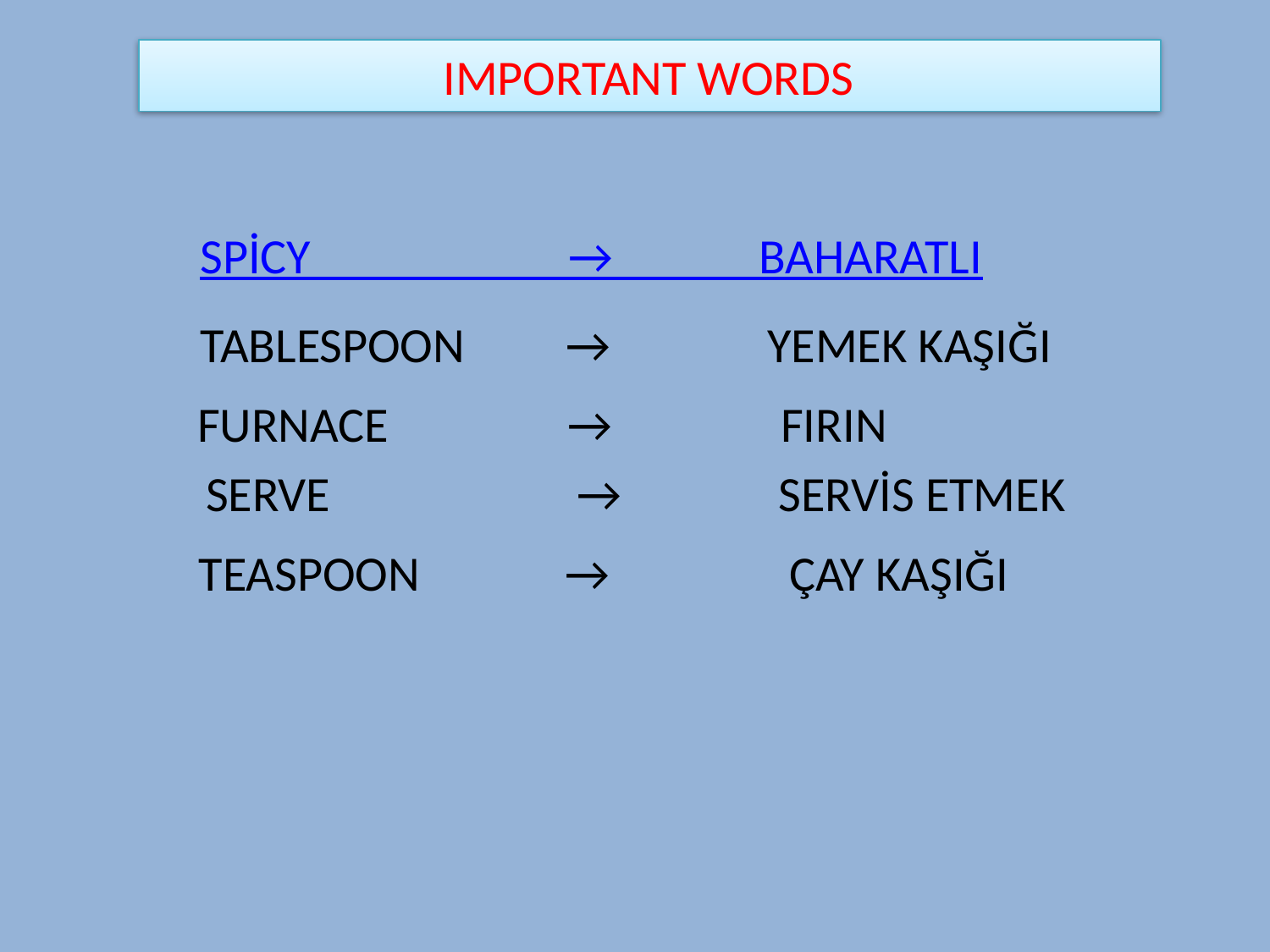

IMPORTANT WORDS
       SPİCY                       →             BAHARATLI
       TABLESPOON         →              YEMEK KAŞIĞI
     FURNACE                →               FIRIN
       SERVE                      →              SERVİS ETMEK
 TEASPOON             →                ÇAY KAŞIĞI